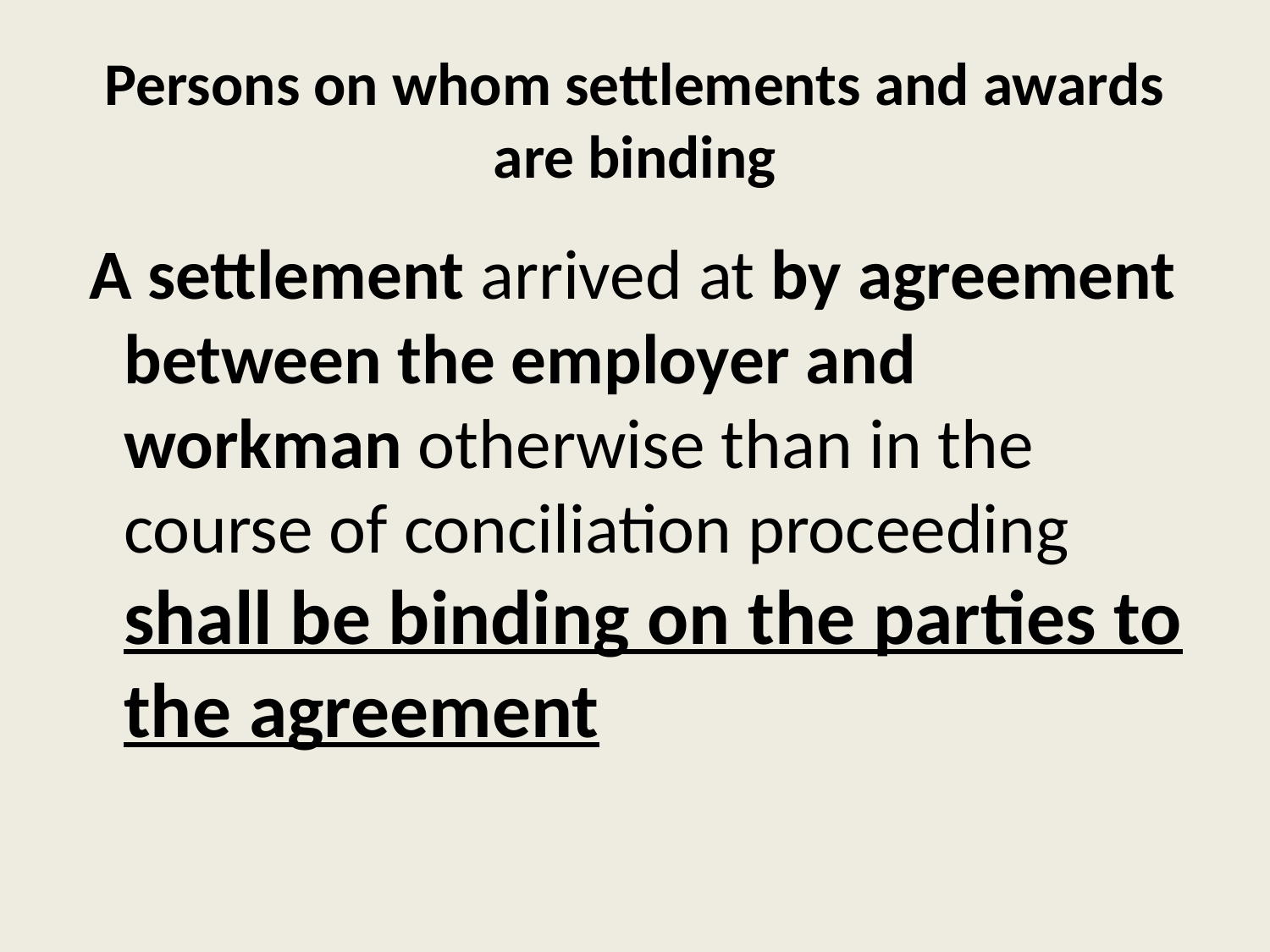

# Persons on whom settlements and awards are binding
 A settlement arrived at by agreement between the employer and workman otherwise than in the course of conciliation proceeding shall be binding on the parties to the agreement